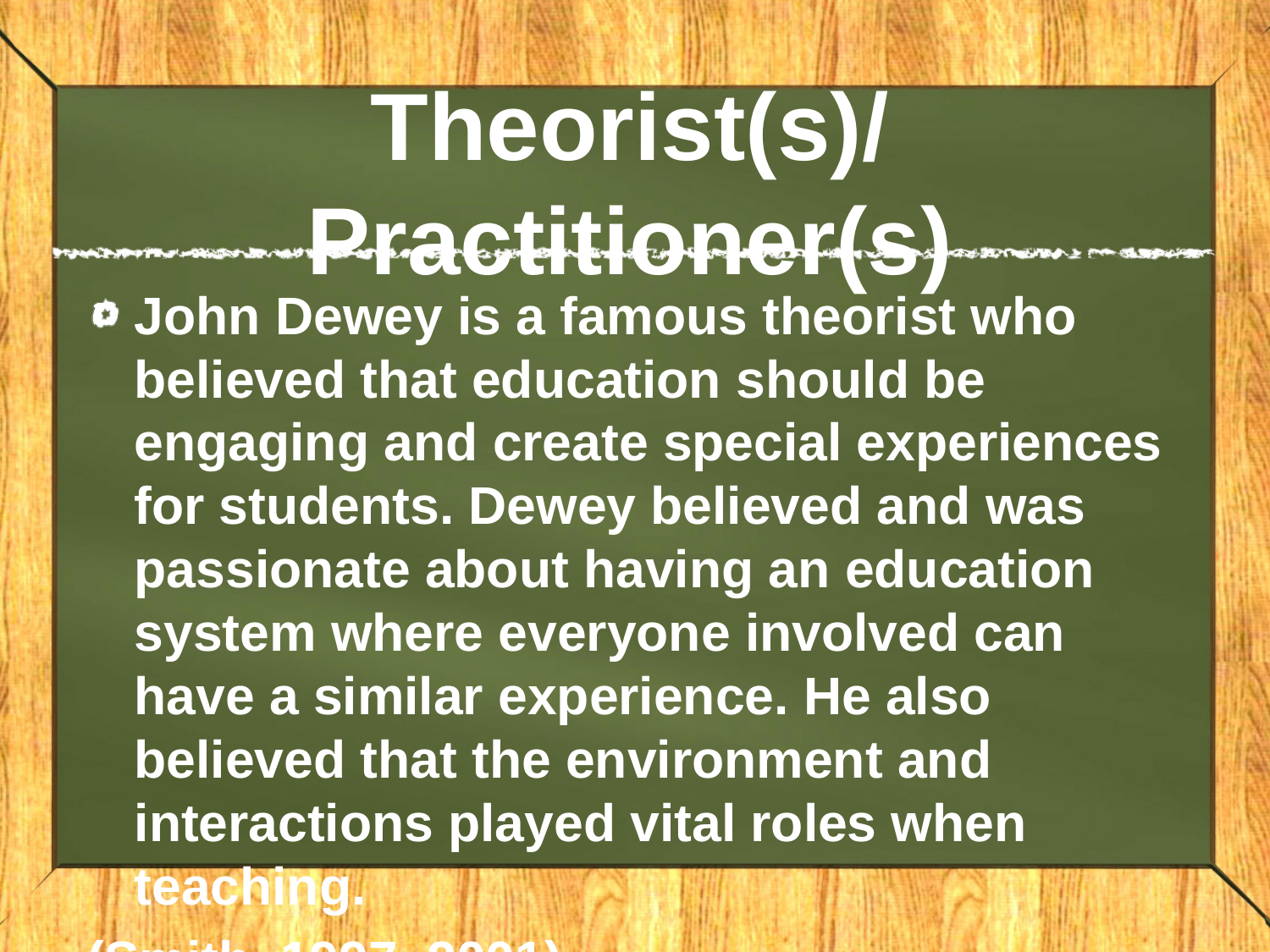

# Theorist(s)/Practitioner(s)
John Dewey is a famous theorist who believed that education should be engaging and create special experiences for students. Dewey believed and was passionate about having an education system where everyone involved can have a similar experience. He also believed that the environment and interactions played vital roles when teaching.
(Smith, 1997, 2001)